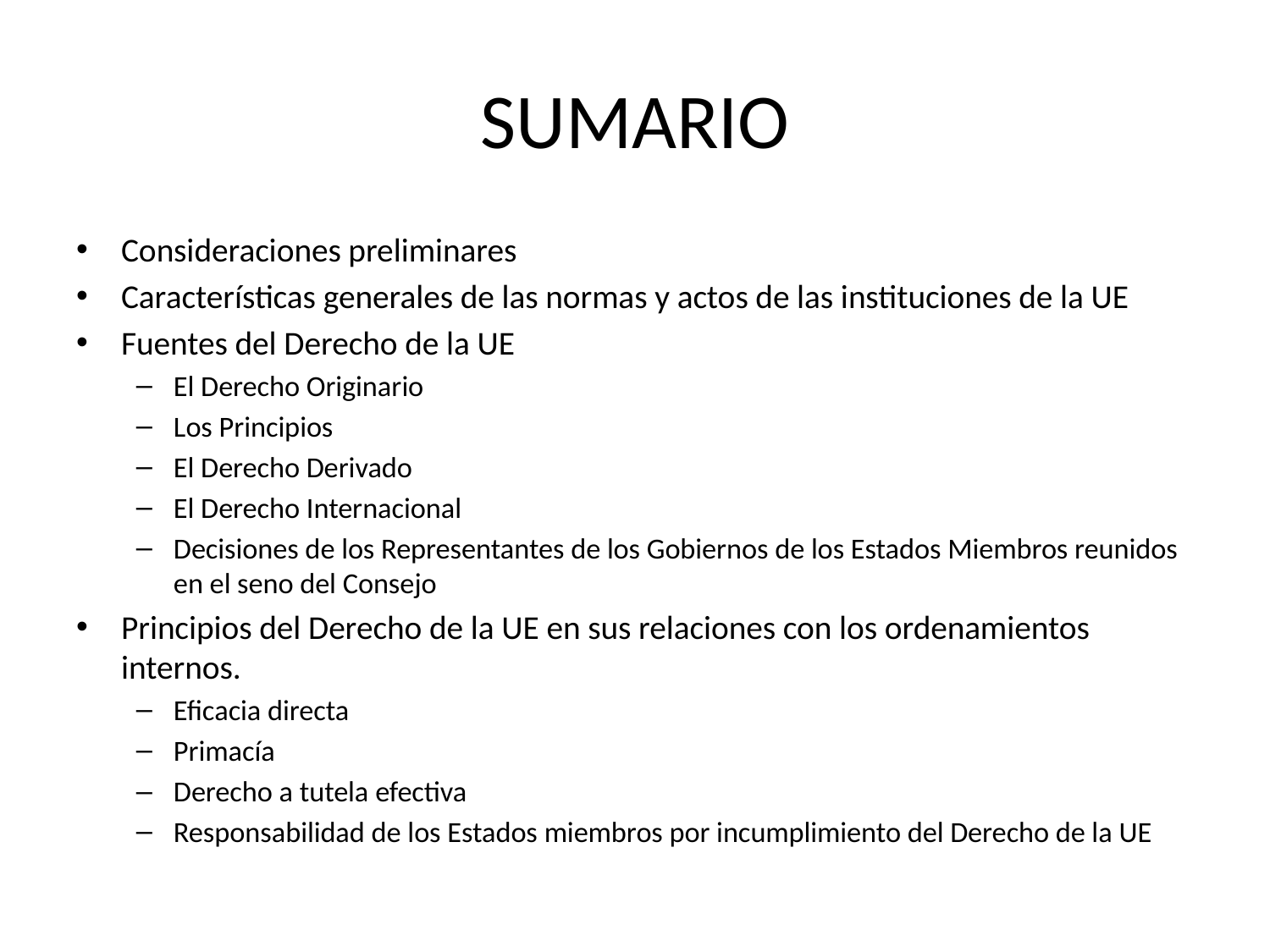

# SUMARIO
Consideraciones preliminares
Características generales de las normas y actos de las instituciones de la UE
Fuentes del Derecho de la UE
El Derecho Originario
Los Principios
El Derecho Derivado
El Derecho Internacional
Decisiones de los Representantes de los Gobiernos de los Estados Miembros reunidos en el seno del Consejo
Principios del Derecho de la UE en sus relaciones con los ordenamientos internos.
Eficacia directa
Primacía
Derecho a tutela efectiva
Responsabilidad de los Estados miembros por incumplimiento del Derecho de la UE